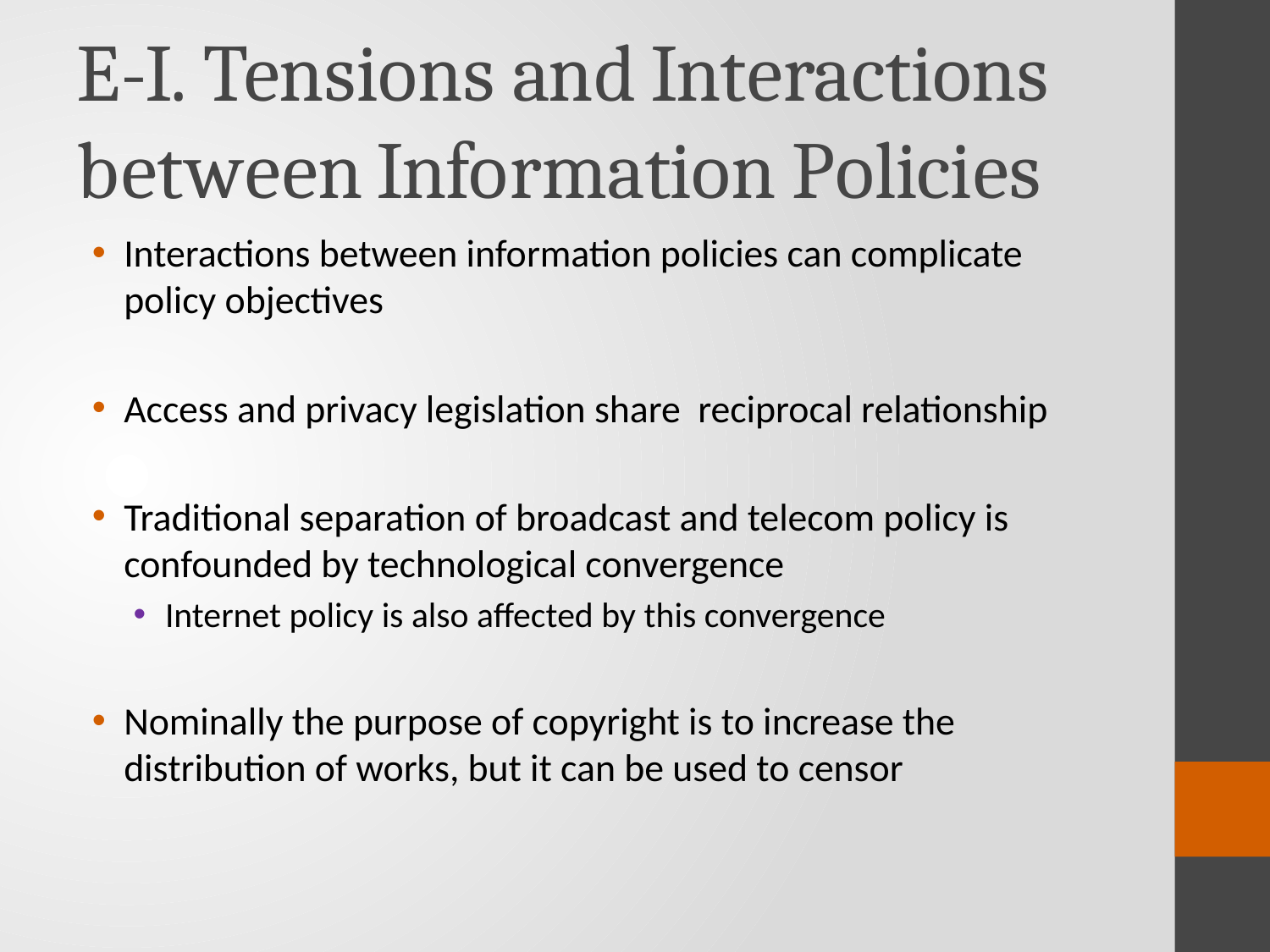

# E-I. Tensions and Interactions  between Information Policies
Interactions between information policies can complicate policy objectives

Access and privacy legislation share  reciprocal relationship

Traditional separation of broadcast and telecom policy is confounded by technological convergence
Internet policy is also affected by this convergence

Nominally the purpose of copyright is to increase the distribution of works, but it can be used to censor